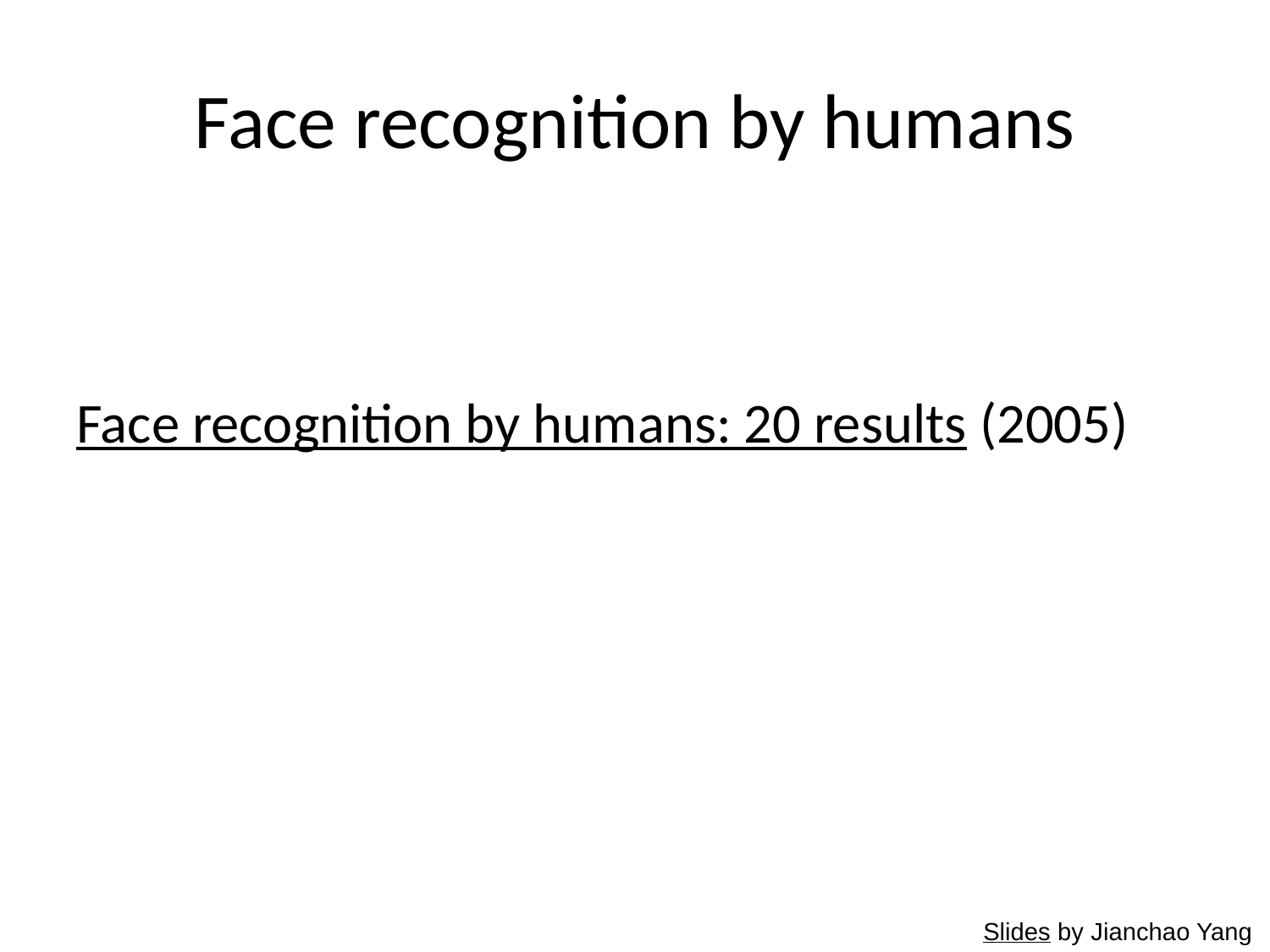

# Face recognition by humans

Face recognition by humans: 20 results (2005)

Slides by Jianchao Yang